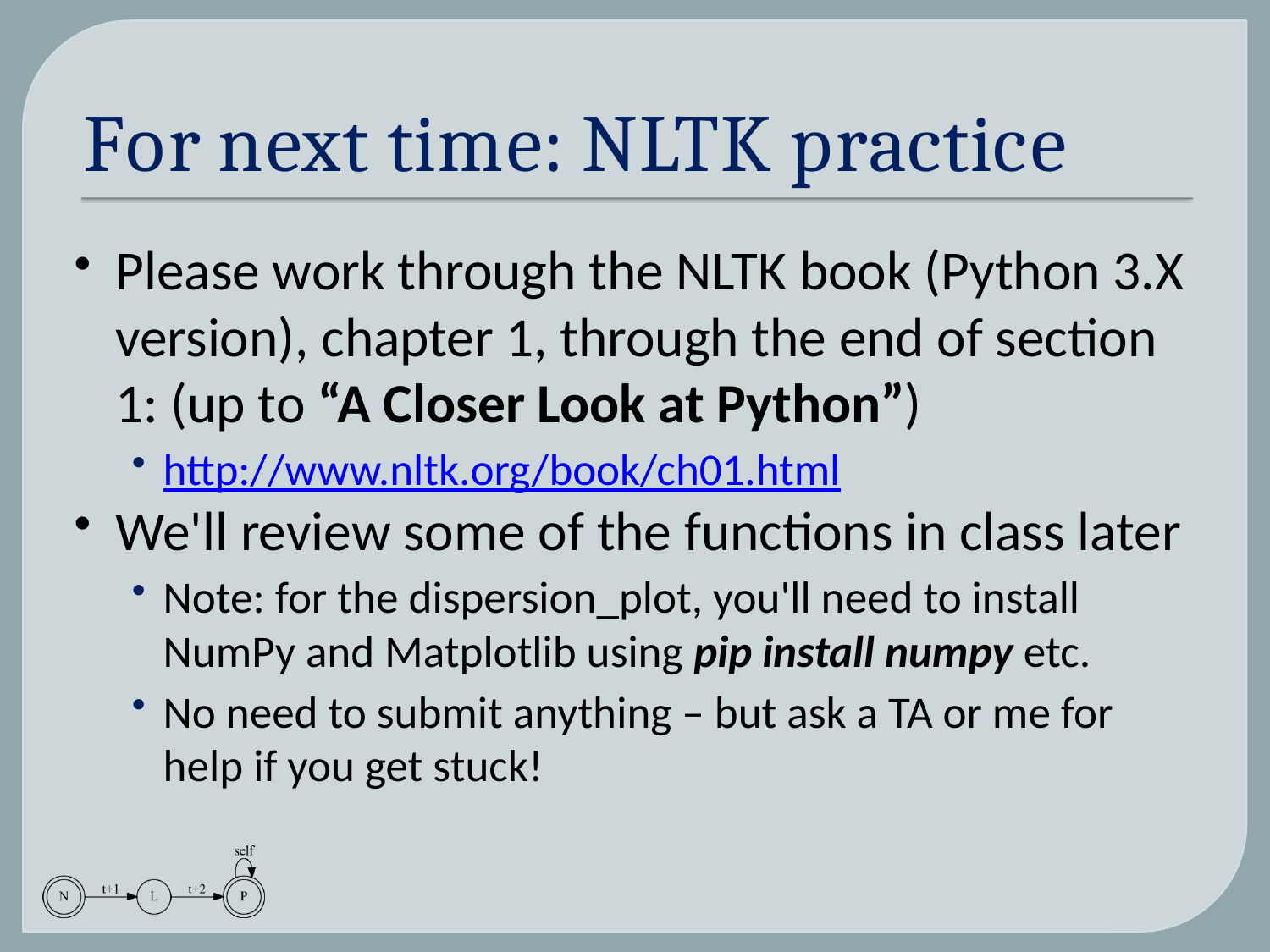

# For next time: NLTK practice
Please work through the NLTK book (Python 3.X version), chapter 1, through the end of section 1: (up to “A Closer Look at Python”)
http://www.nltk.org/book/ch01.html
We'll review some of the functions in class later
Note: for the dispersion_plot, you'll need to install NumPy and Matplotlib using pip install numpy etc.
No need to submit anything – but ask a TA or me for help if you get stuck!